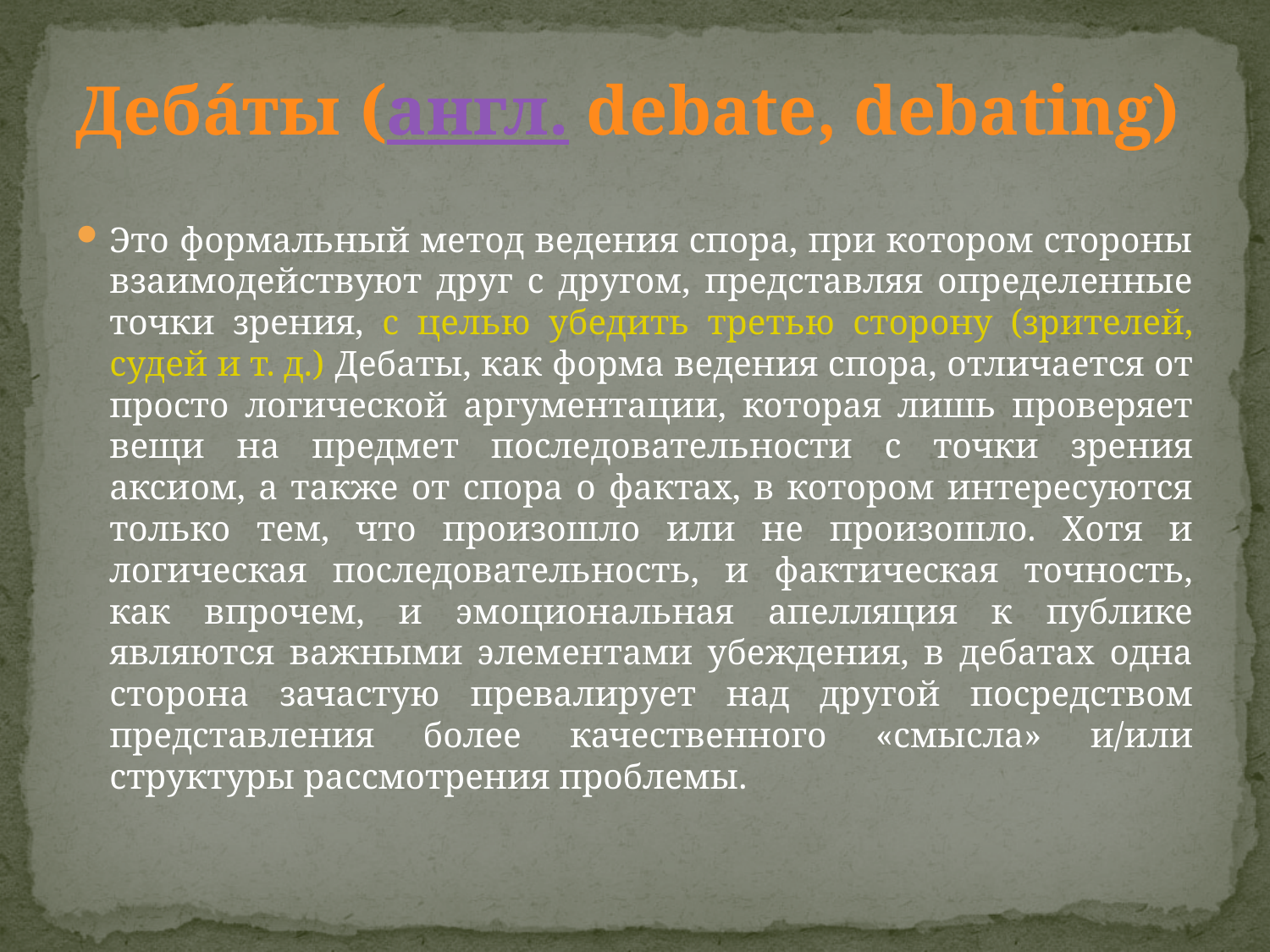

# Деба́ты (англ. debate, debating)
Это формальный метод ведения спора, при котором стороны взаимодействуют друг с другом, представляя определенные точки зрения, с целью убедить третью сторону (зрителей, судей и т. д.) Дебаты, как форма ведения спора, отличается от просто логической аргументации, которая лишь проверяет вещи на предмет последовательности с точки зрения аксиом, а также от спора о фактах, в котором интересуются только тем, что произошло или не произошло. Хотя и логическая последовательность, и фактическая точность, как впрочем, и эмоциональная апелляция к публике являются важными элементами убеждения, в дебатах одна сторона зачастую превалирует над другой посредством представления более качественного «смысла» и/или структуры рассмотрения проблемы.